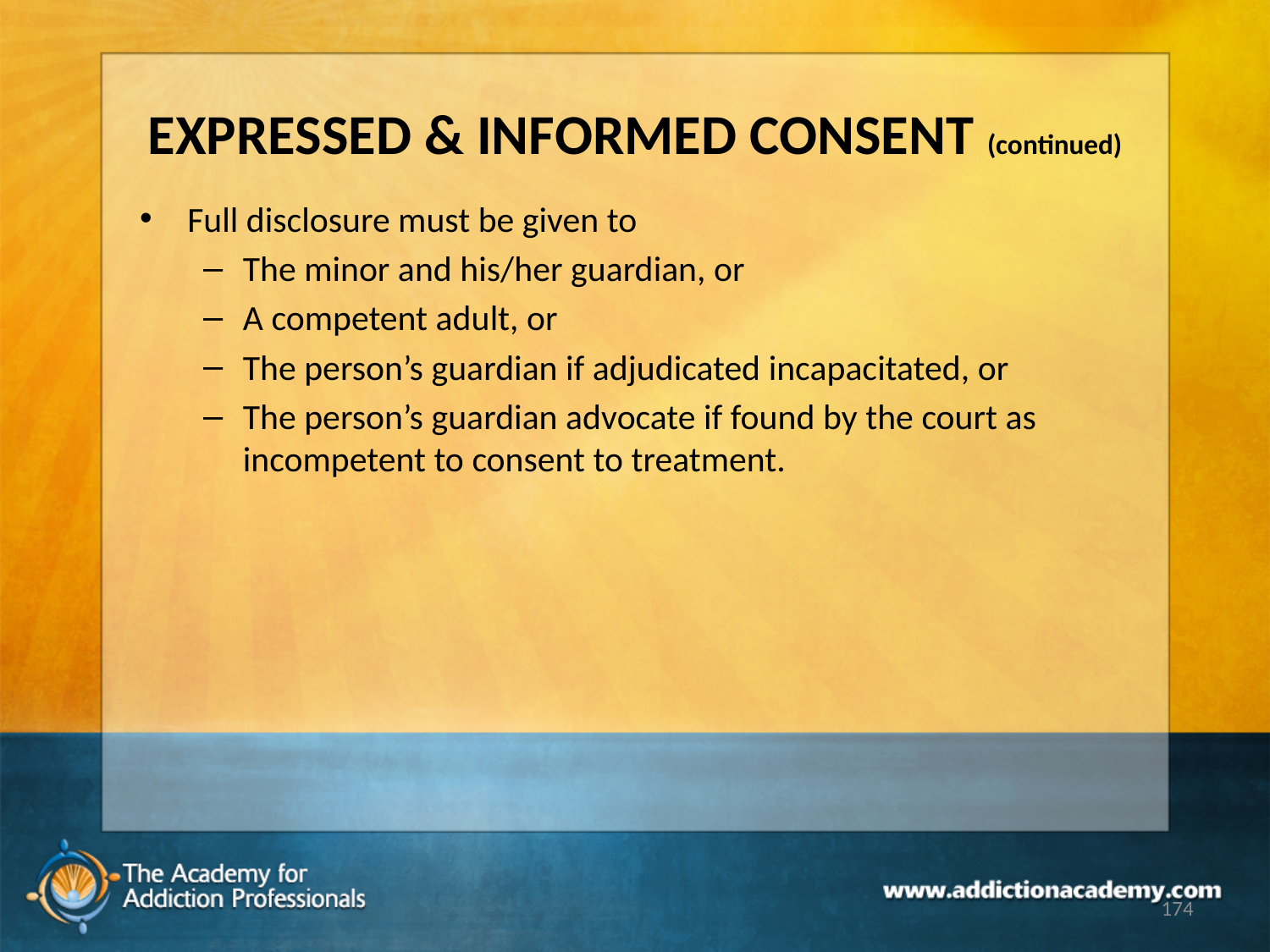

# EXPRESSED & INFORMED CONSENT (continued)
Full disclosure must be given to
The minor and his/her guardian, or
A competent adult, or
The person’s guardian if adjudicated incapacitated, or
The person’s guardian advocate if found by the court as incompetent to consent to treatment.
174